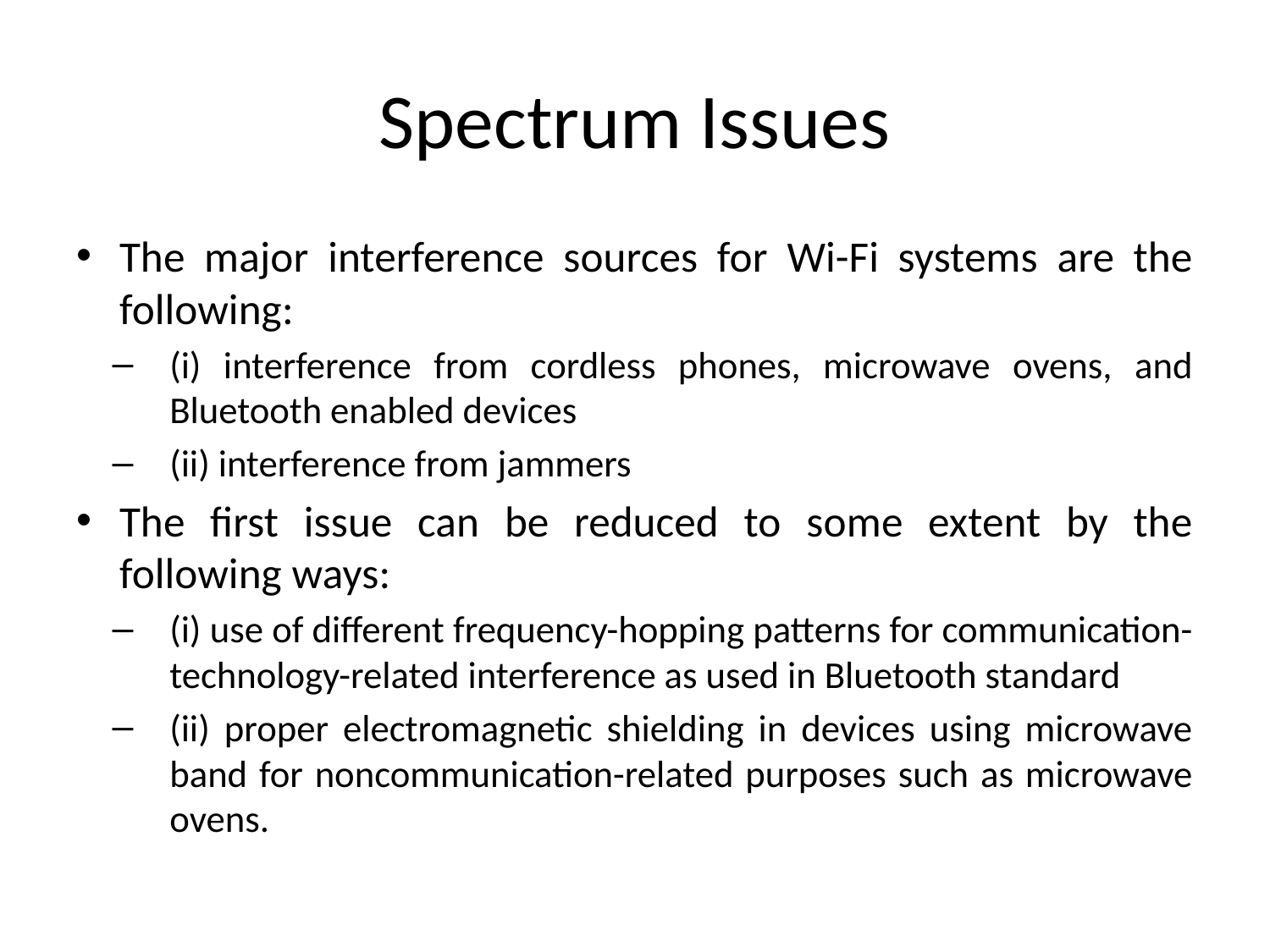

# Spectrum Issues
The major interference sources for Wi-Fi systems are the following:
(i) interference from cordless phones, microwave ovens, and Bluetooth enabled devices
(ii) interference from jammers
The first issue can be reduced to some extent by the following ways:
(i) use of different frequency-hopping patterns for communication-technology-related interference as used in Bluetooth standard
(ii) proper electromagnetic shielding in devices using microwave band for noncommunication-related purposes such as microwave ovens.